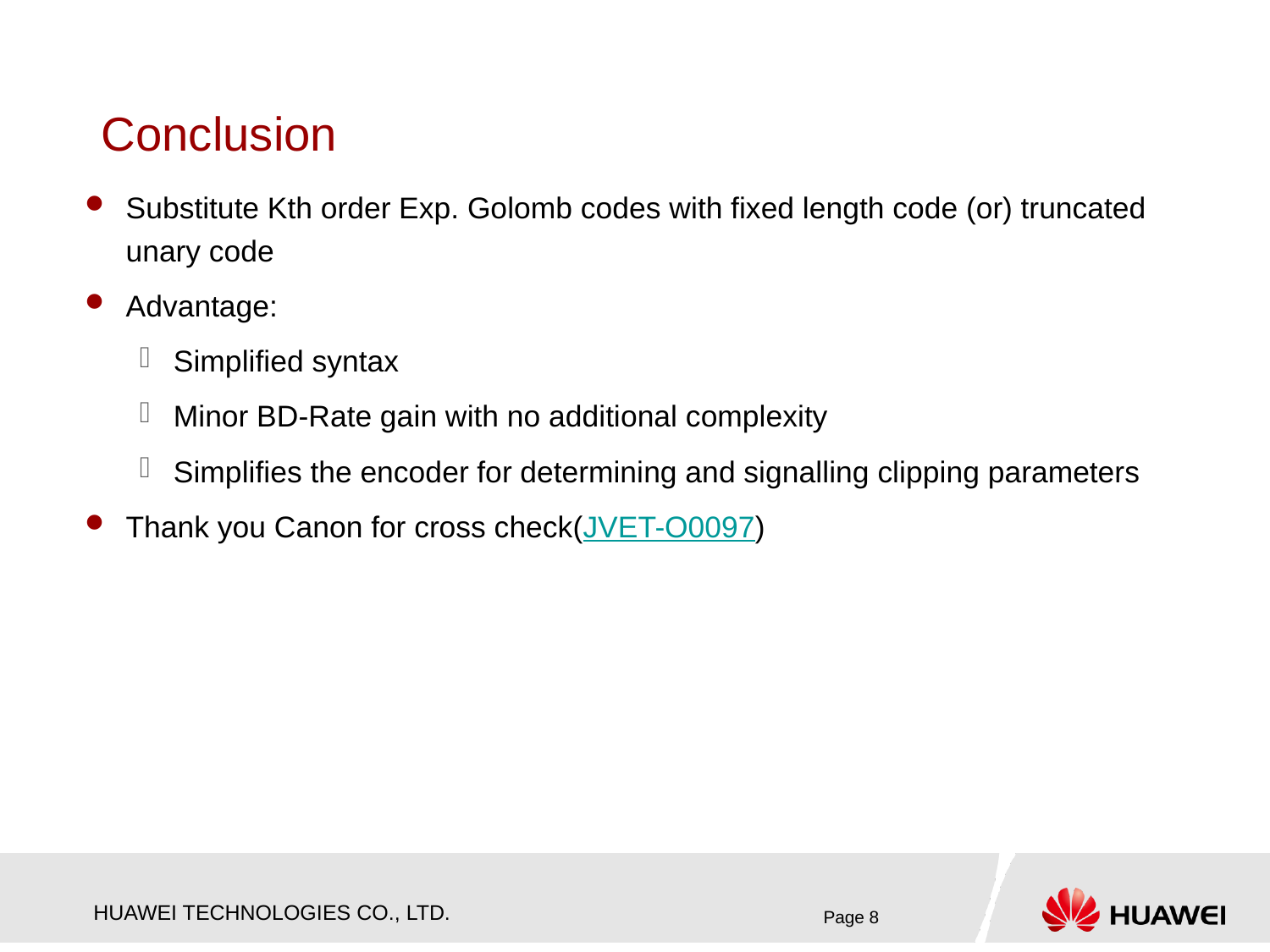

# Conclusion
Substitute Kth order Exp. Golomb codes with fixed length code (or) truncated unary code
Advantage:
Simplified syntax
Minor BD-Rate gain with no additional complexity
Simplifies the encoder for determining and signalling clipping parameters
Thank you Canon for cross check(JVET-O0097)

Page 8